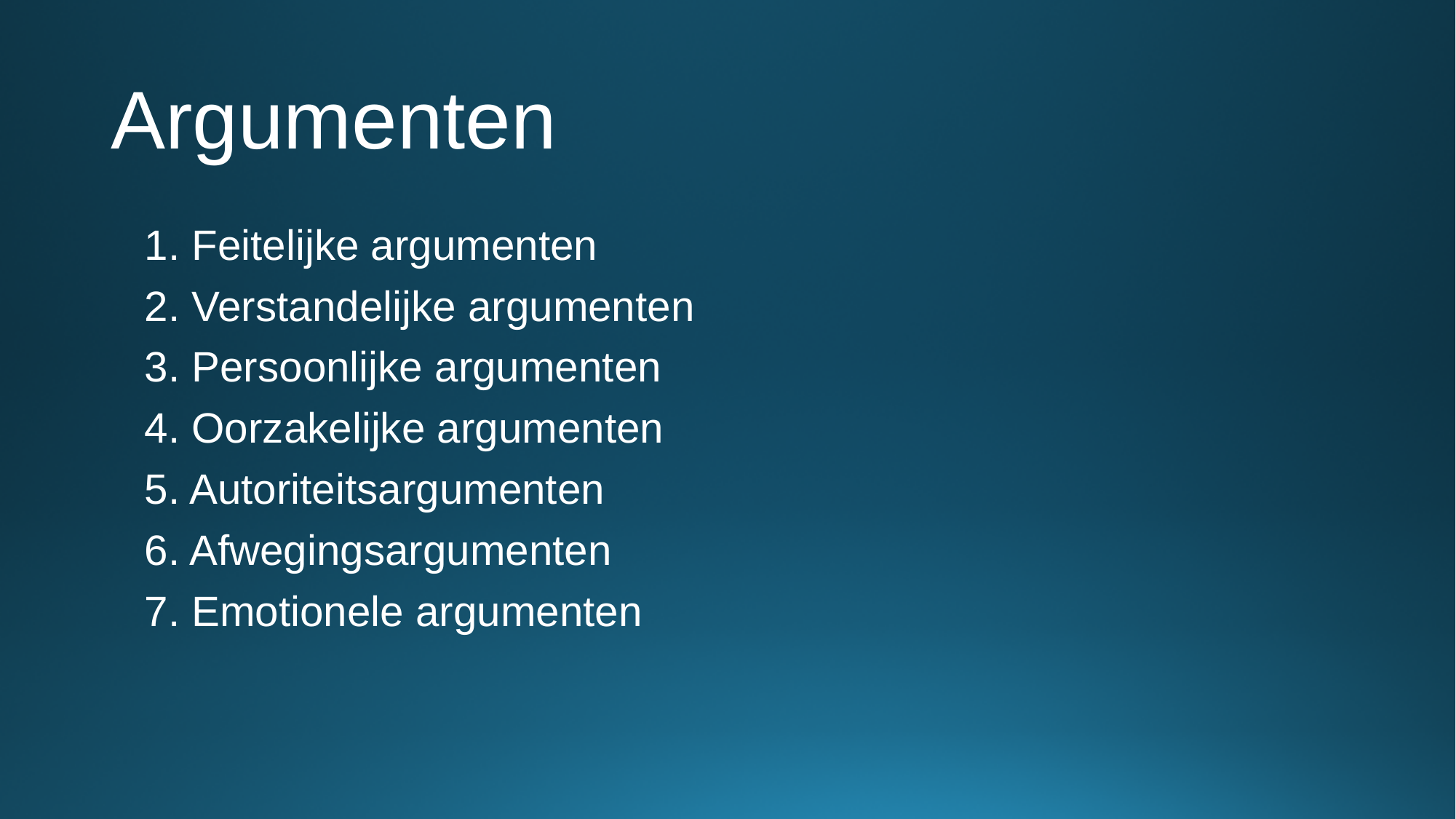

# Argumenten
1. Feitelijke argumenten
2. Verstandelijke argumenten
3. Persoonlijke argumenten
4. Oorzakelijke argumenten
5. Autoriteitsargumenten
6. Afwegingsargumenten
7. Emotionele argumenten